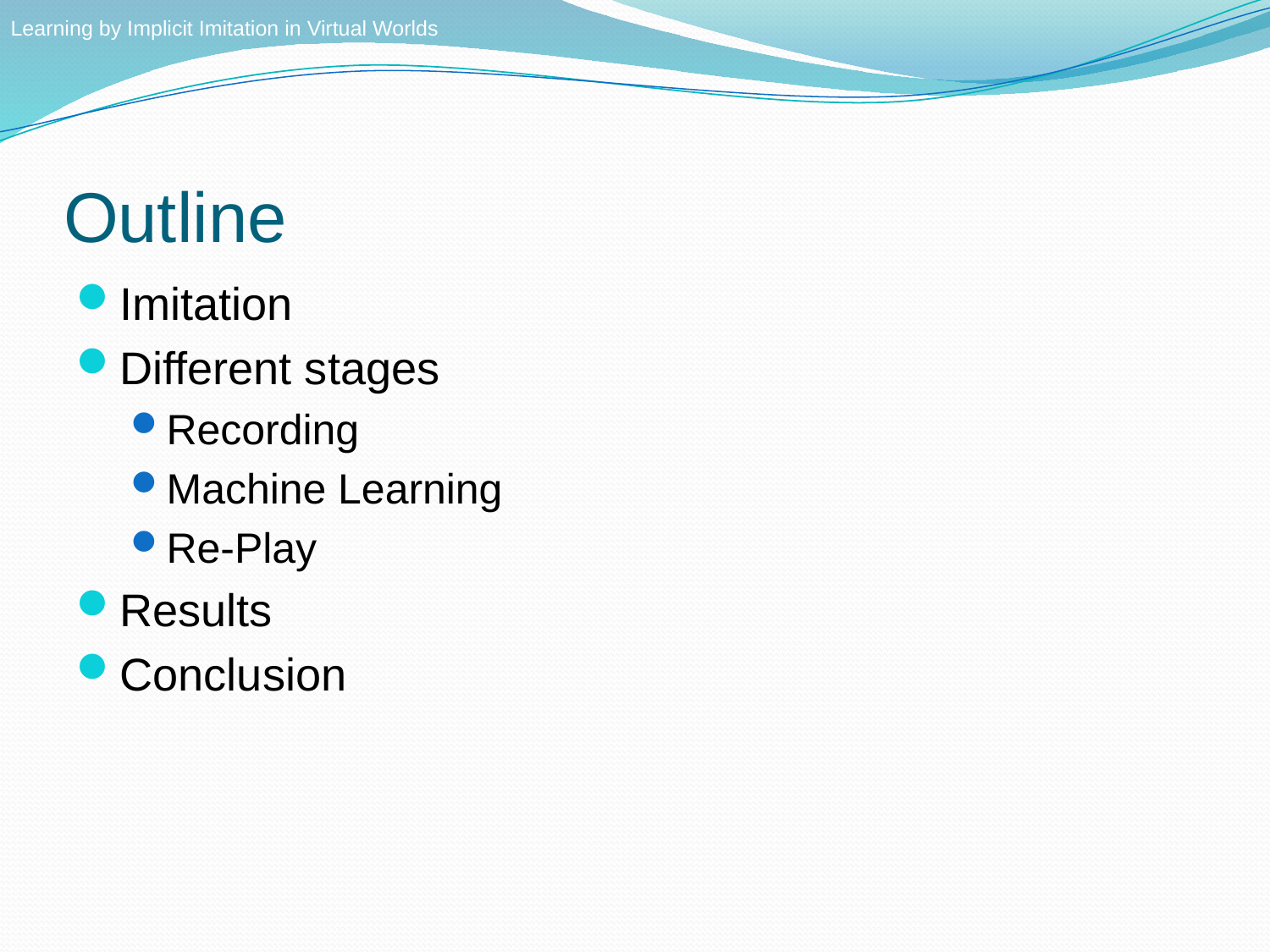

Learning by Implicit Imitation in Virtual Worlds
# Outline
Imitation
Different stages
Recording
Machine Learning
Re-Play
Results
Conclusion